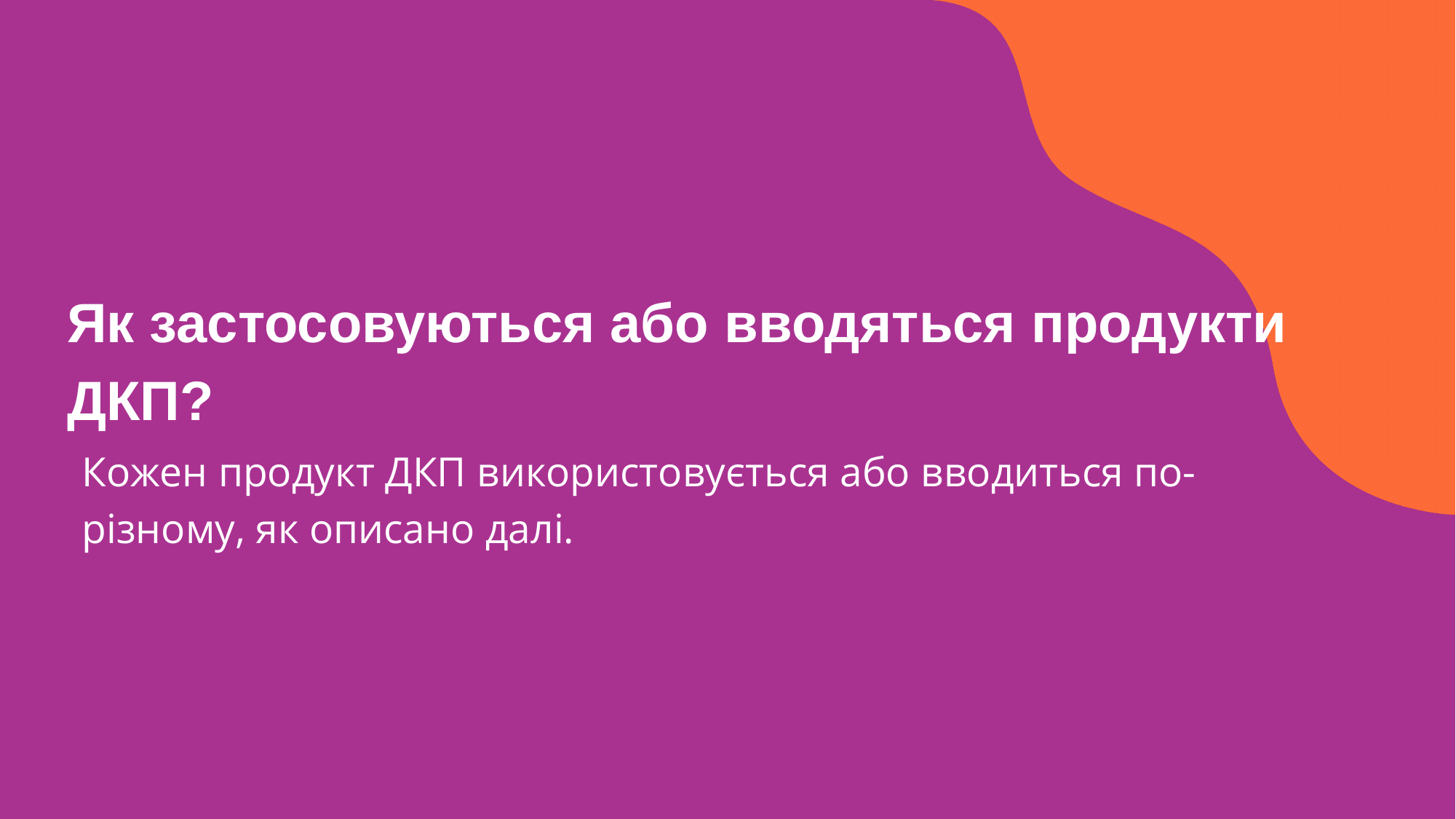

Як застосовуються або вводяться продукти ДКП?
Кожен продукт ДКП використовується або вводиться по-різному, як описано далі.